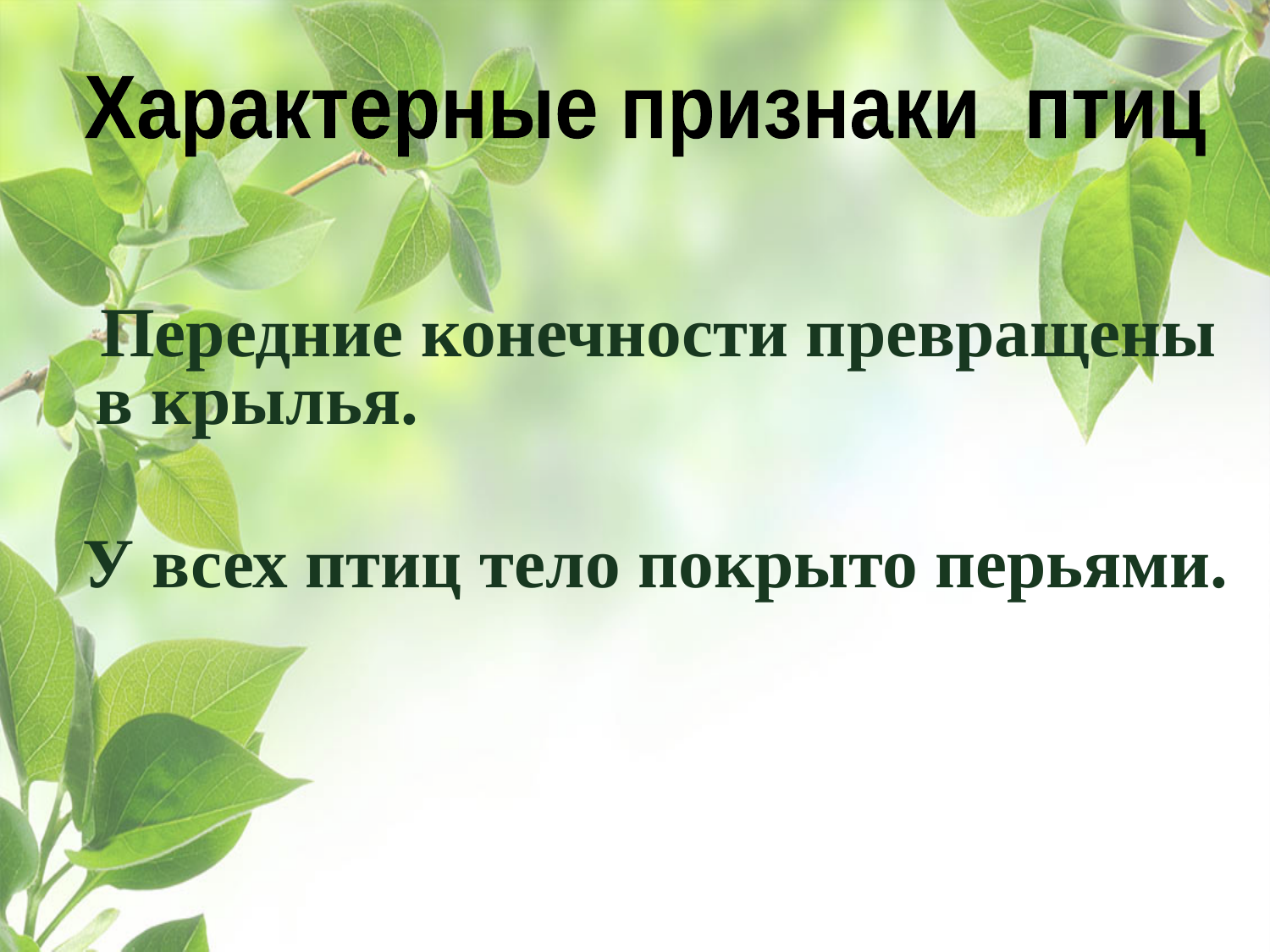

Характерные признаки  птиц
   Передние конечности превращены в крылья.

  У всех птиц тело покрыто перьями.